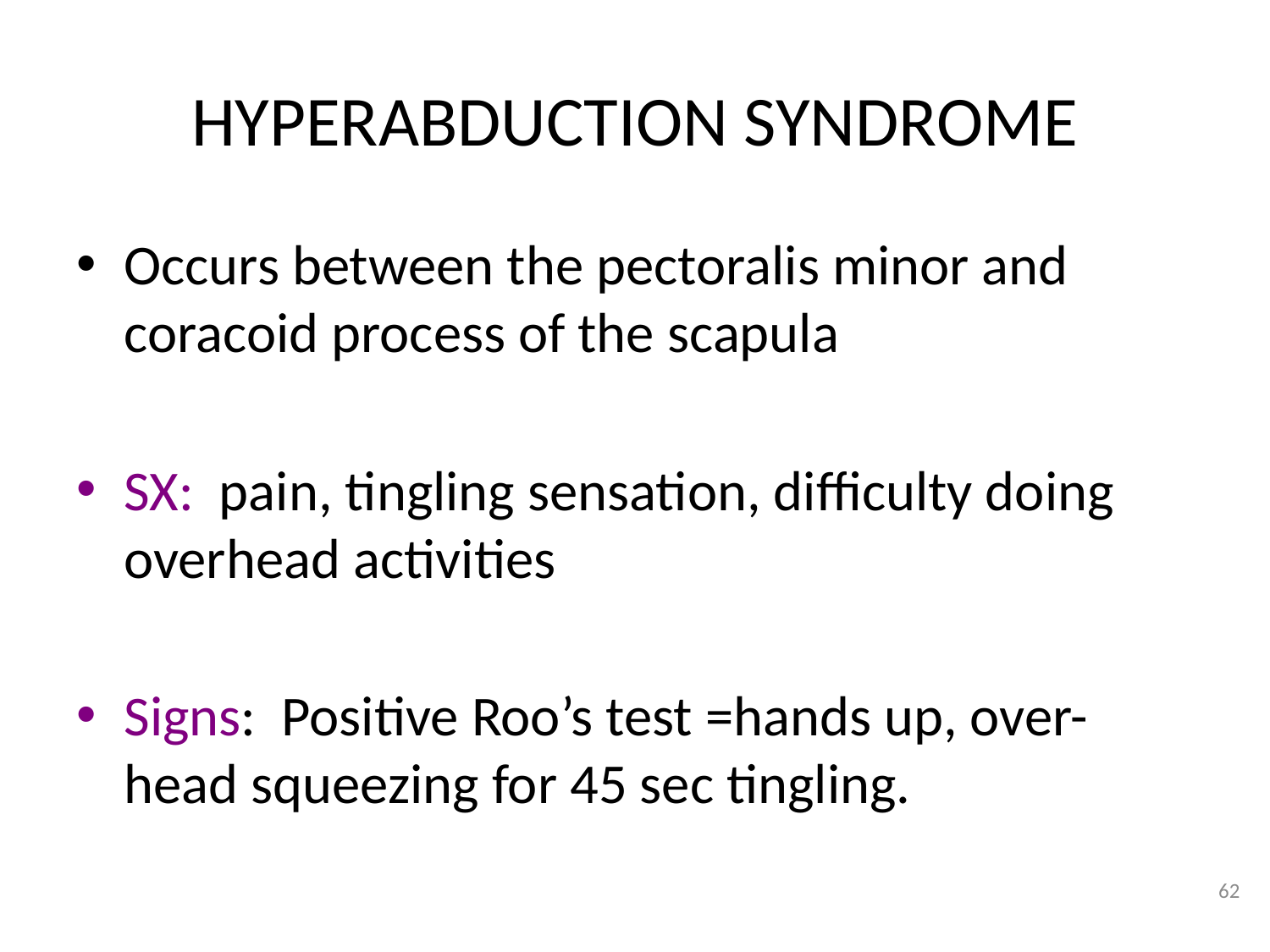

# HYPERABDUCTION SYNDROME
Occurs between the pectoralis minor and coracoid process of the scapula

SX:  pain, tingling sensation, difficulty doing overhead activities

Signs:  Positive Roo’s test =hands up, over-head squeezing for 45 sec tingling.
62